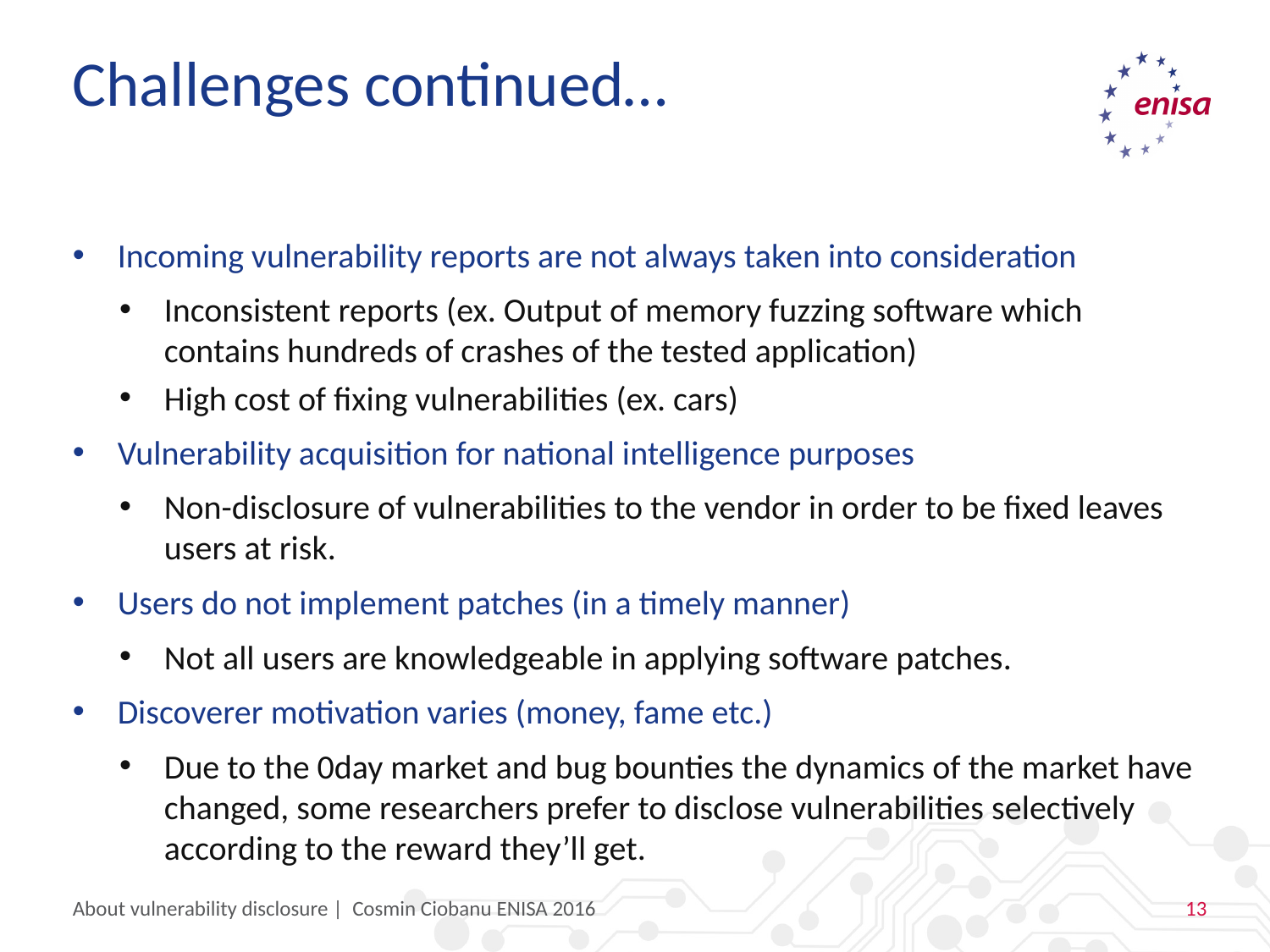

# Challenges continued…
Incoming vulnerability reports are not always taken into consideration
Inconsistent reports (ex. Output of memory fuzzing software which contains hundreds of crashes of the tested application)
High cost of fixing vulnerabilities (ex. cars)
Vulnerability acquisition for national intelligence purposes
Non-disclosure of vulnerabilities to the vendor in order to be fixed leaves users at risk.
Users do not implement patches (in a timely manner)
Not all users are knowledgeable in applying software patches.
Discoverer motivation varies (money, fame etc.)
Due to the 0day market and bug bounties the dynamics of the market have changed, some researchers prefer to disclose vulnerabilities selectively according to the reward they’ll get.

About vulnerability disclosure |  Cosmin Ciobanu ENISA 2016